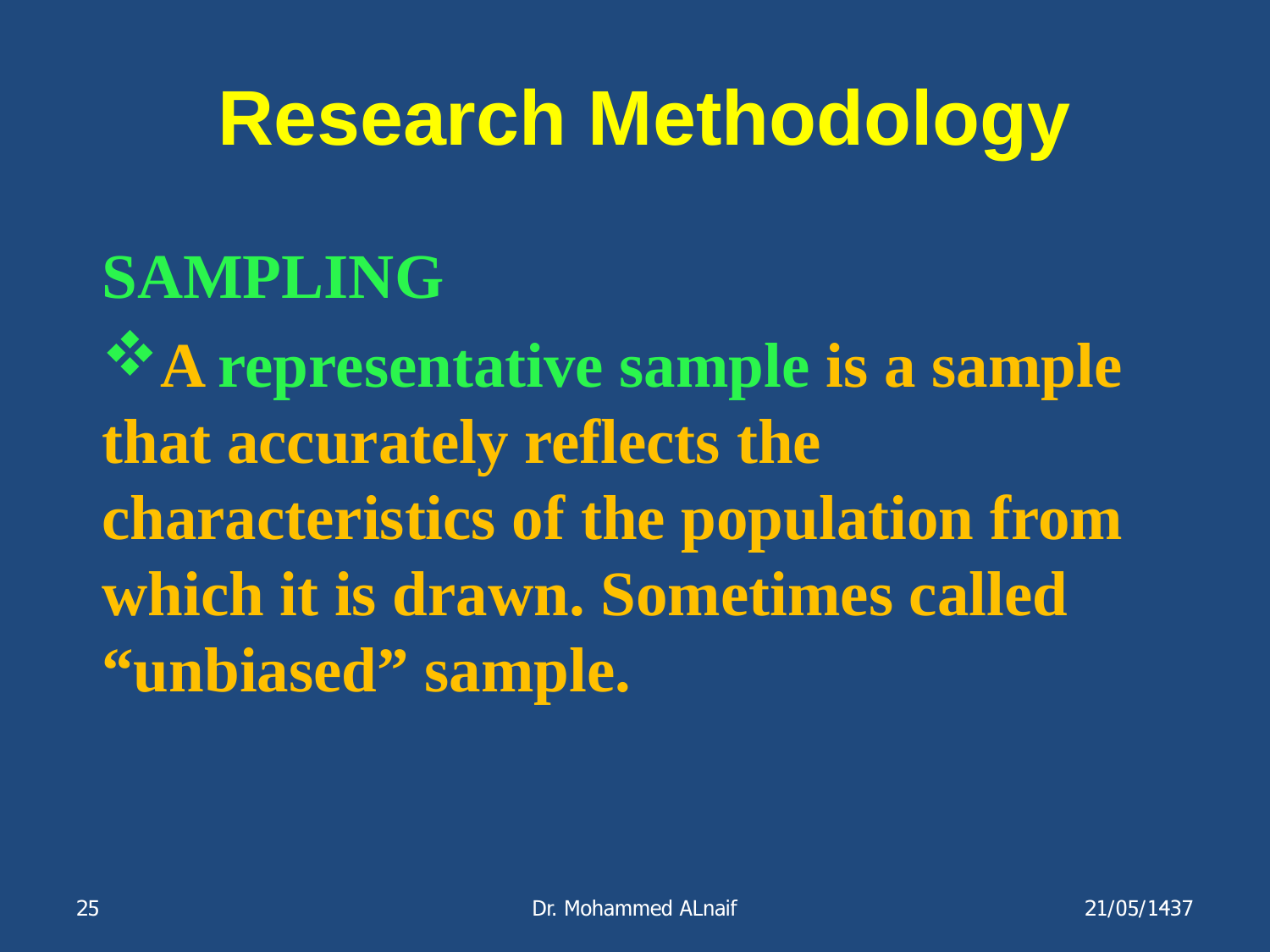

# Research Methodology
SAMPLING
A representative sample is a sample that accurately reflects the characteristics of the population from which it is drawn. Sometimes called “unbiased” sample.
25
Dr. Mohammed ALnaif
21/05/1437